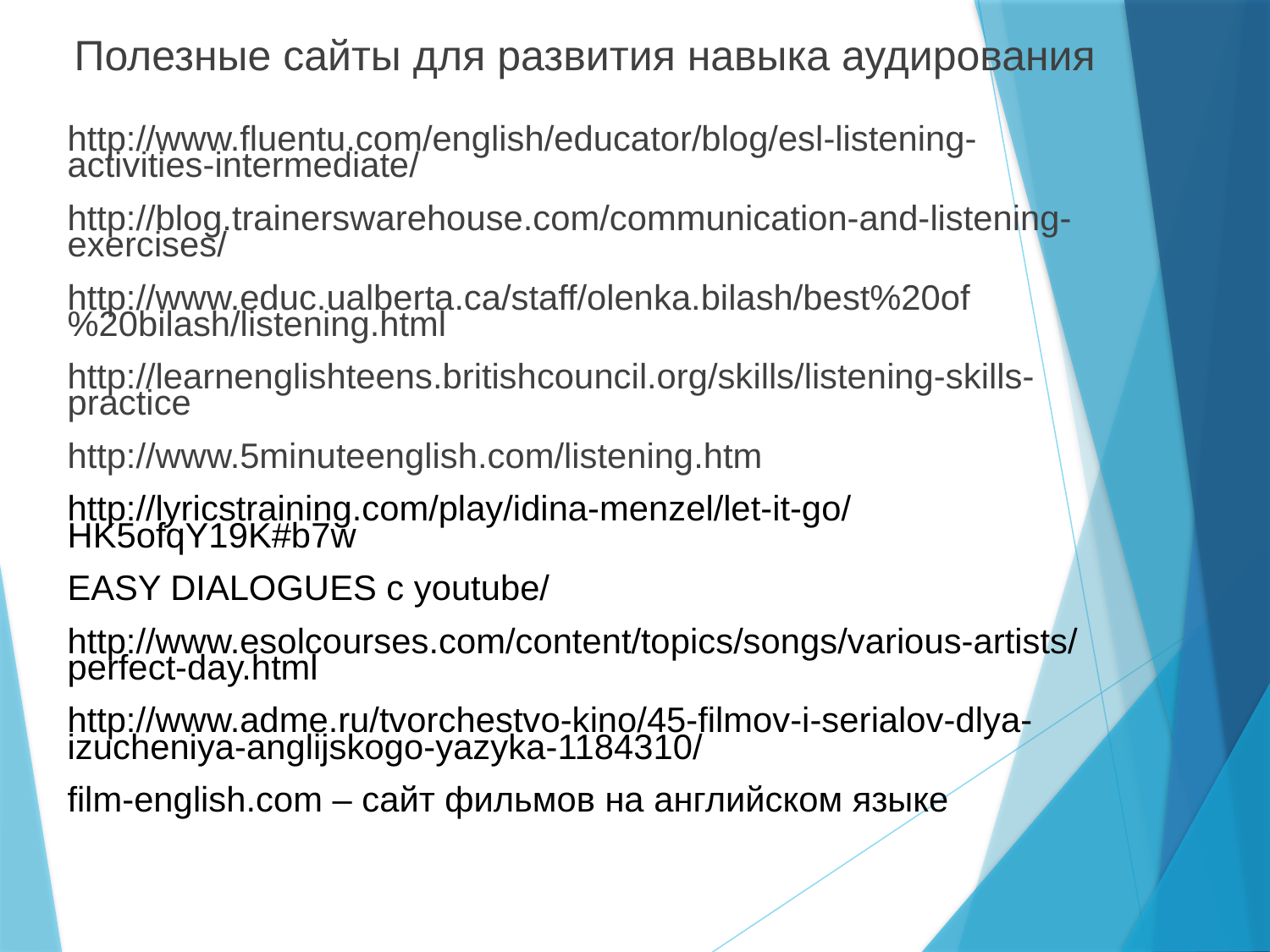

Полезные сайты для развития навыка аудирования

http://www.fluentu.com/english/educator/blog/esl-listening-activities-intermediate/
http://blog.trainerswarehouse.com/communication-and-listening-exercises/

http://www.educ.ualberta.ca/staff/olenka.bilash/best%20of%20bilash/listening.html

http://learnenglishteens.britishcouncil.org/skills/listening-skills-practice

http://www.5minuteenglish.com/listening.htm

http://lyricstraining.com/play/idina-menzel/let-it-go/HK5ofqY19K#b7w

EASY DIALOGUES c youtube/

http://www.esolcourses.com/content/topics/songs/various-artists/perfect-day.html

http://www.adme.ru/tvorchestvo-kino/45-filmov-i-serialov-dlya-izucheniya-anglijskogo-yazyka-1184310/

film-english.com – сайт фильмов на английском языке